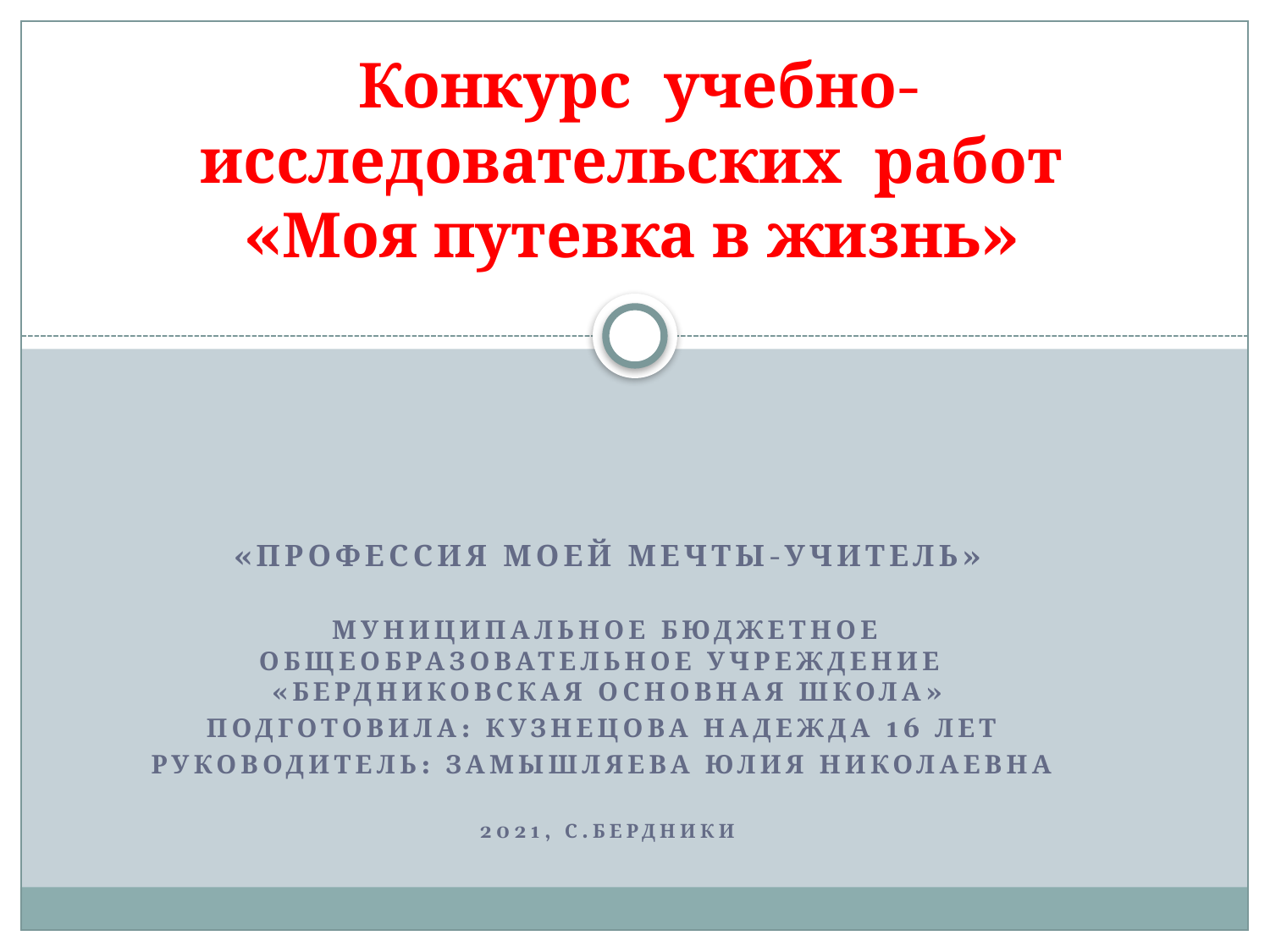

# Конкурс  учебно-исследовательских  работ «Моя путевка в жизнь»

«Профессия моей мечты-УЧИТЕЛЬ»

Муниципальное бюджетное общеобразовательное учреждение  «Бердниковская основная школа»
Подготовила: Кузнецова Надежда 16 лет
Руководитель: Замышляева Юлия Николаевна

2021, с.Бердники